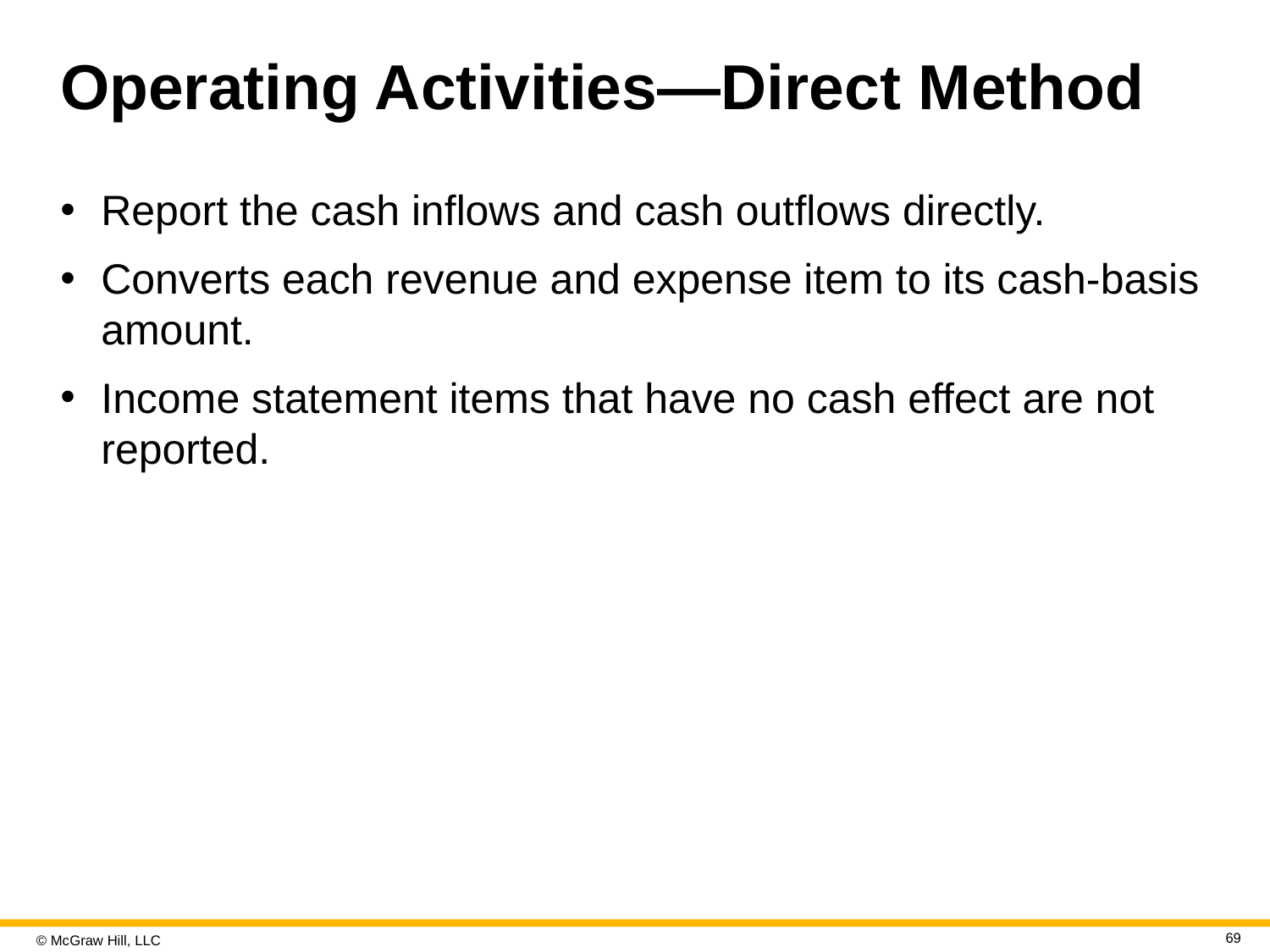

# Operating Activities—Direct Method
Report the cash inflows and cash outflows directly.
Converts each revenue and expense item to its cash-basis amount.
Income statement items that have no cash effect are not reported.
69